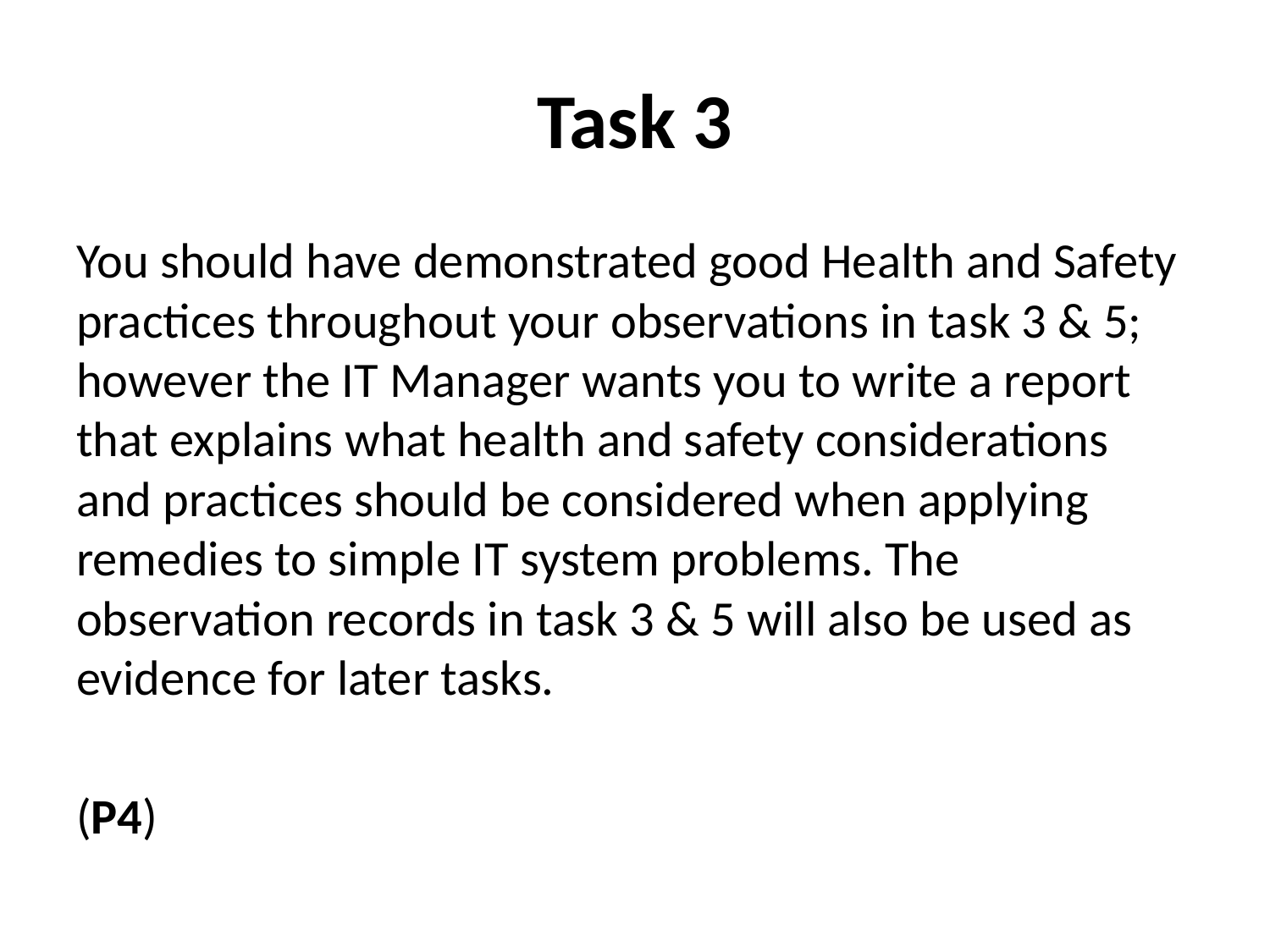

# Task 3
You should have demonstrated good Health and Safety practices throughout your observations in task 3 & 5; however the IT Manager wants you to write a report that explains what health and safety considerations and practices should be considered when applying remedies to simple IT system problems. The observation records in task 3 & 5 will also be used as evidence for later tasks.

(P4)